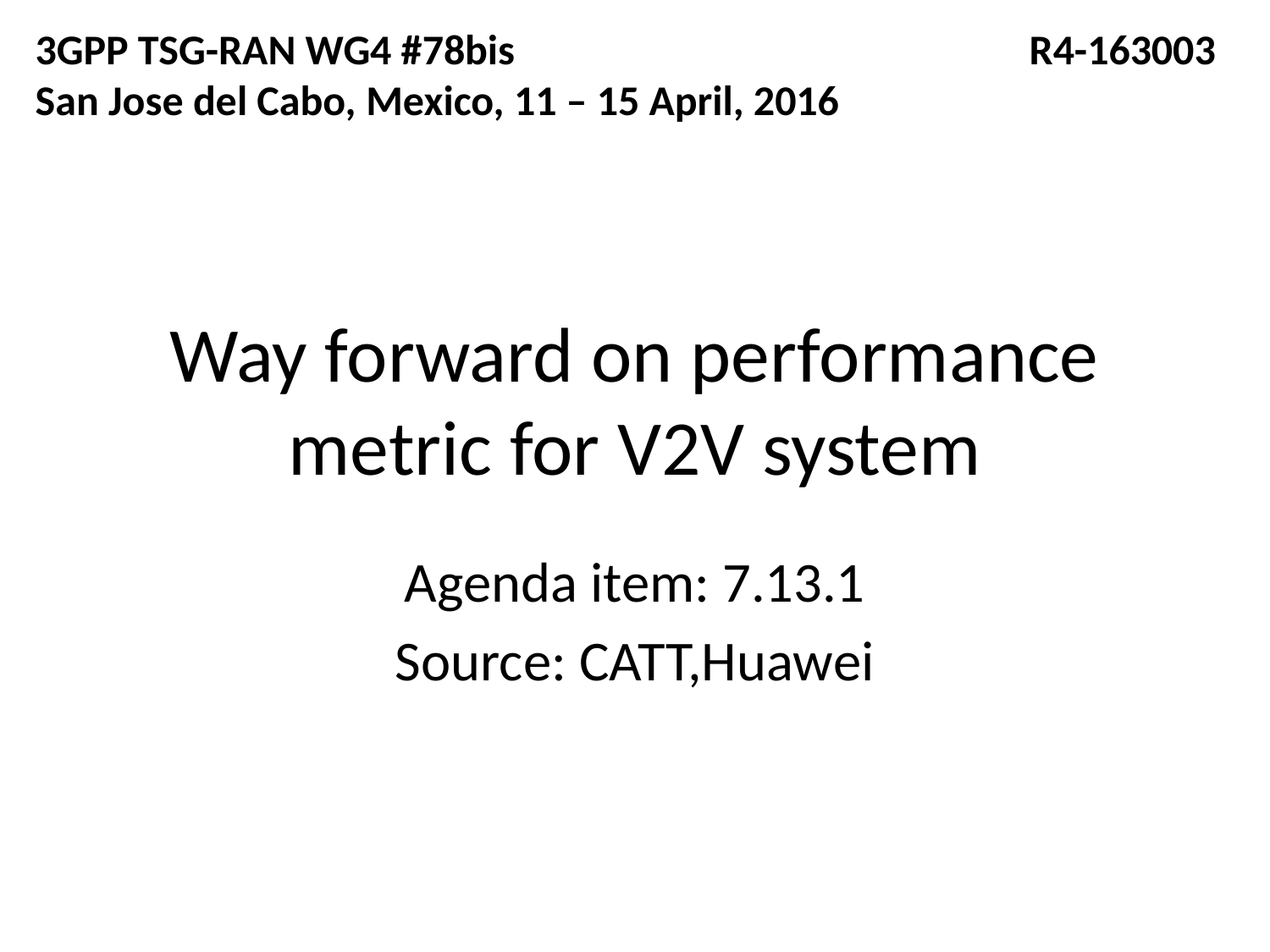

3GPP TSG-RAN WG4 #78bis	                                                   R4-163003
San Jose del Cabo, Mexico, 11 – 15 April, 2016
# Way forward on performance metric for V2V system
Agenda item: 7.13.1
Source: CATT,Huawei